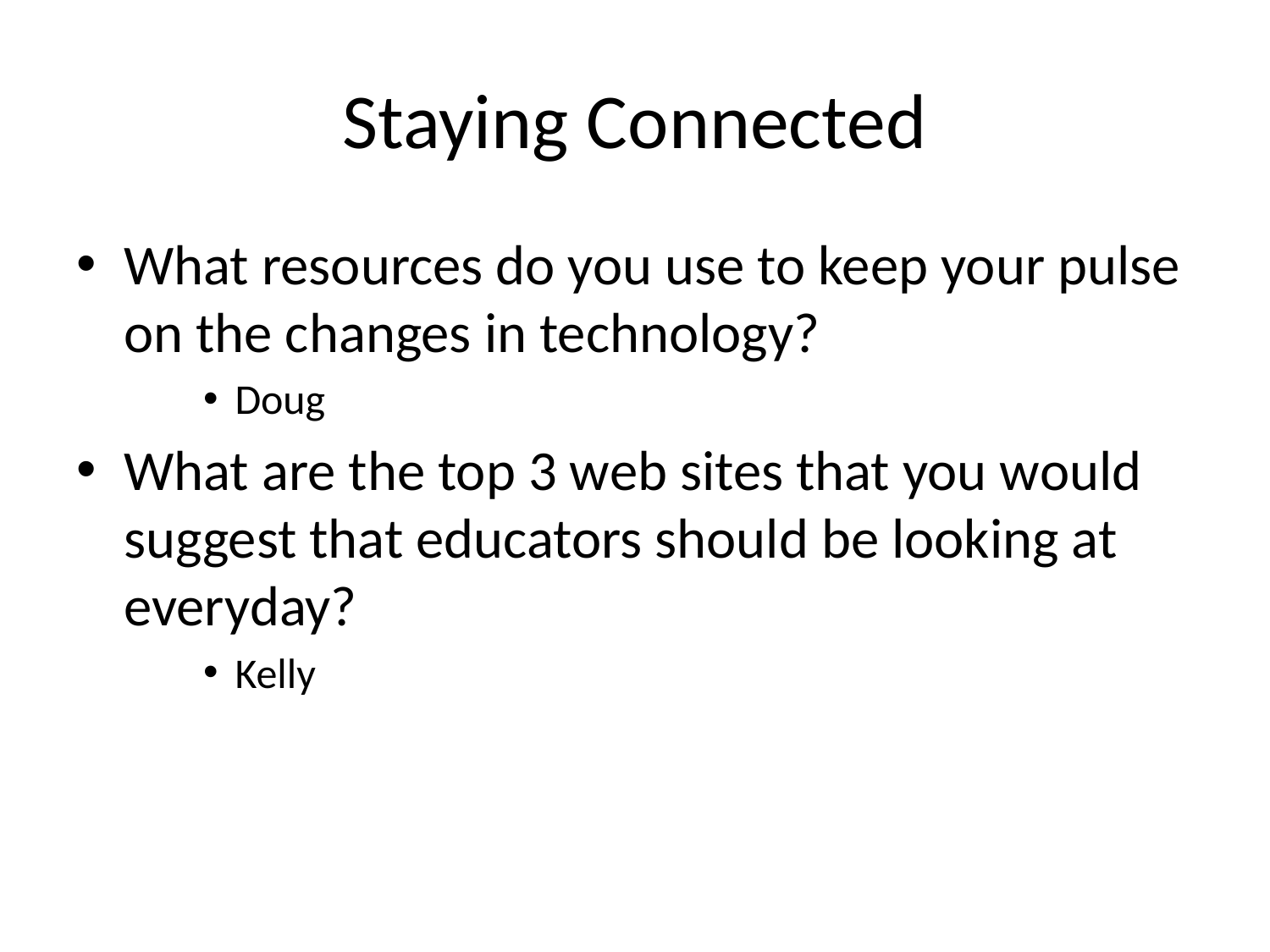

# Staying Connected
What resources do you use to keep your pulse on the changes in technology?
Doug
What are the top 3 web sites that you would suggest that educators should be looking at everyday?
Kelly